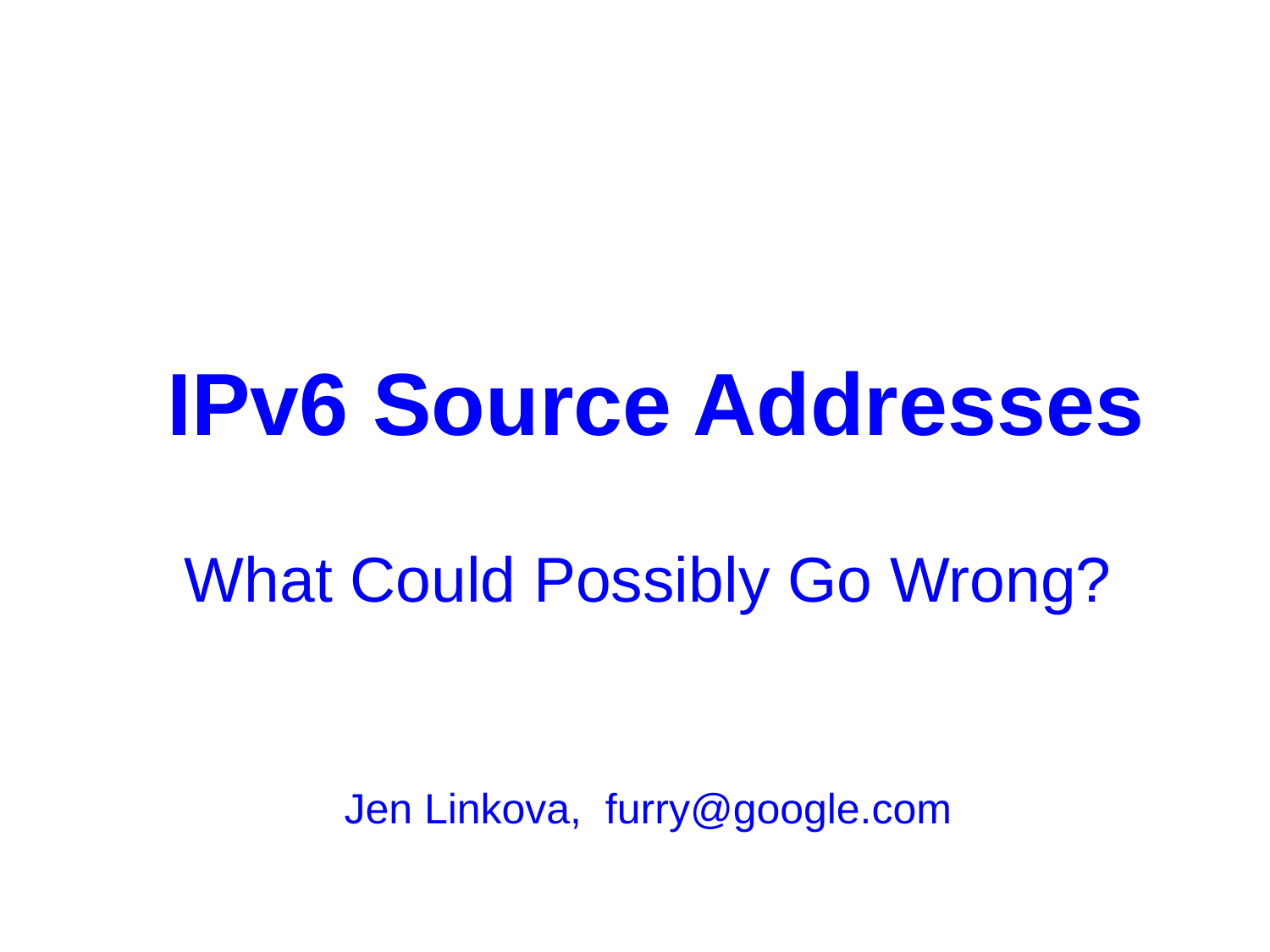

# IPv6 Source Addresses
What Could Possibly Go Wrong?

Jen Linkova,  furry@google.com